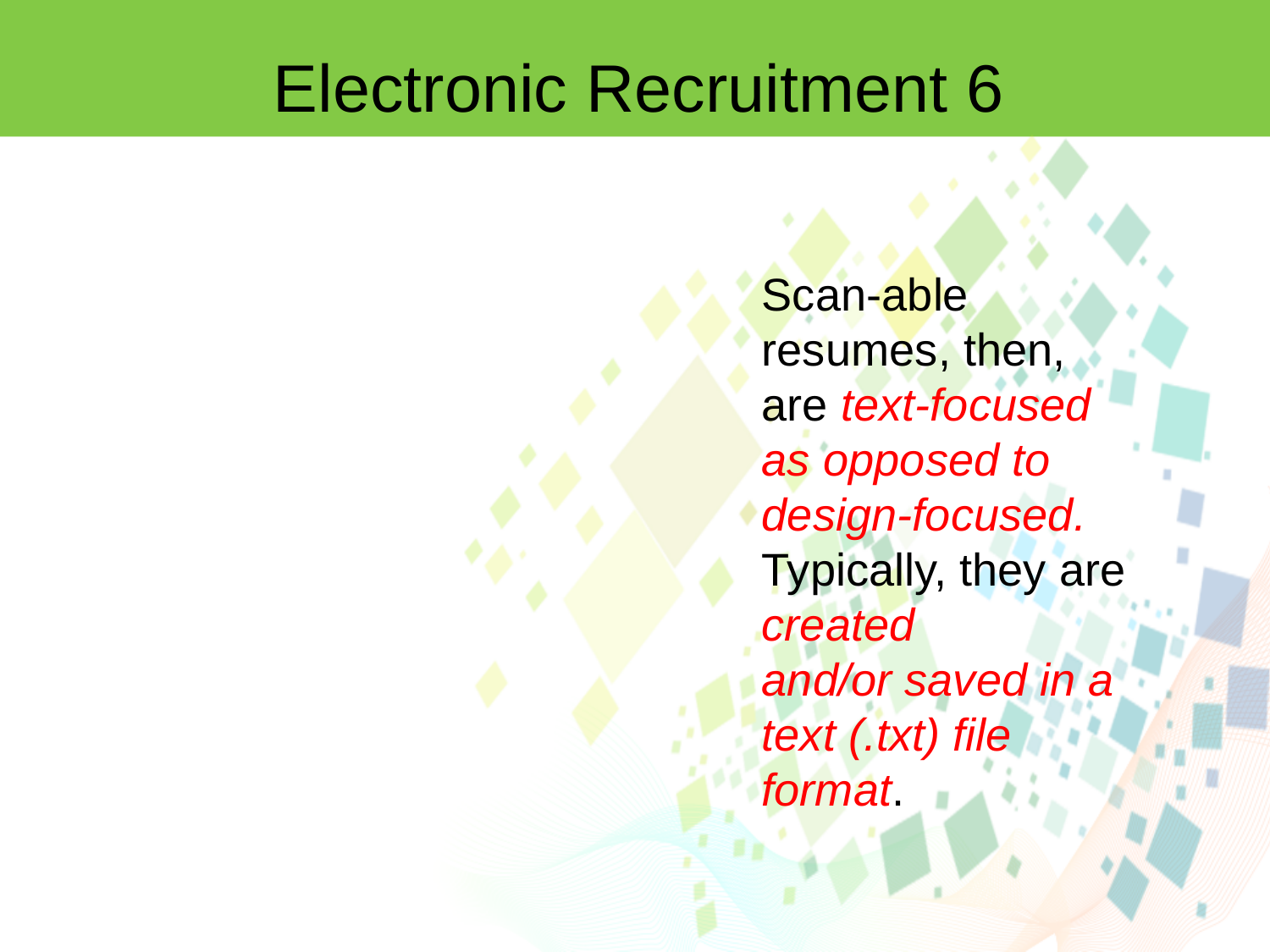

Electronic Recruitment 6
Scan-able resumes, then, are text-focused as opposed to design-focused. Typically, they are created
and/or saved in a text (.txt) file format.